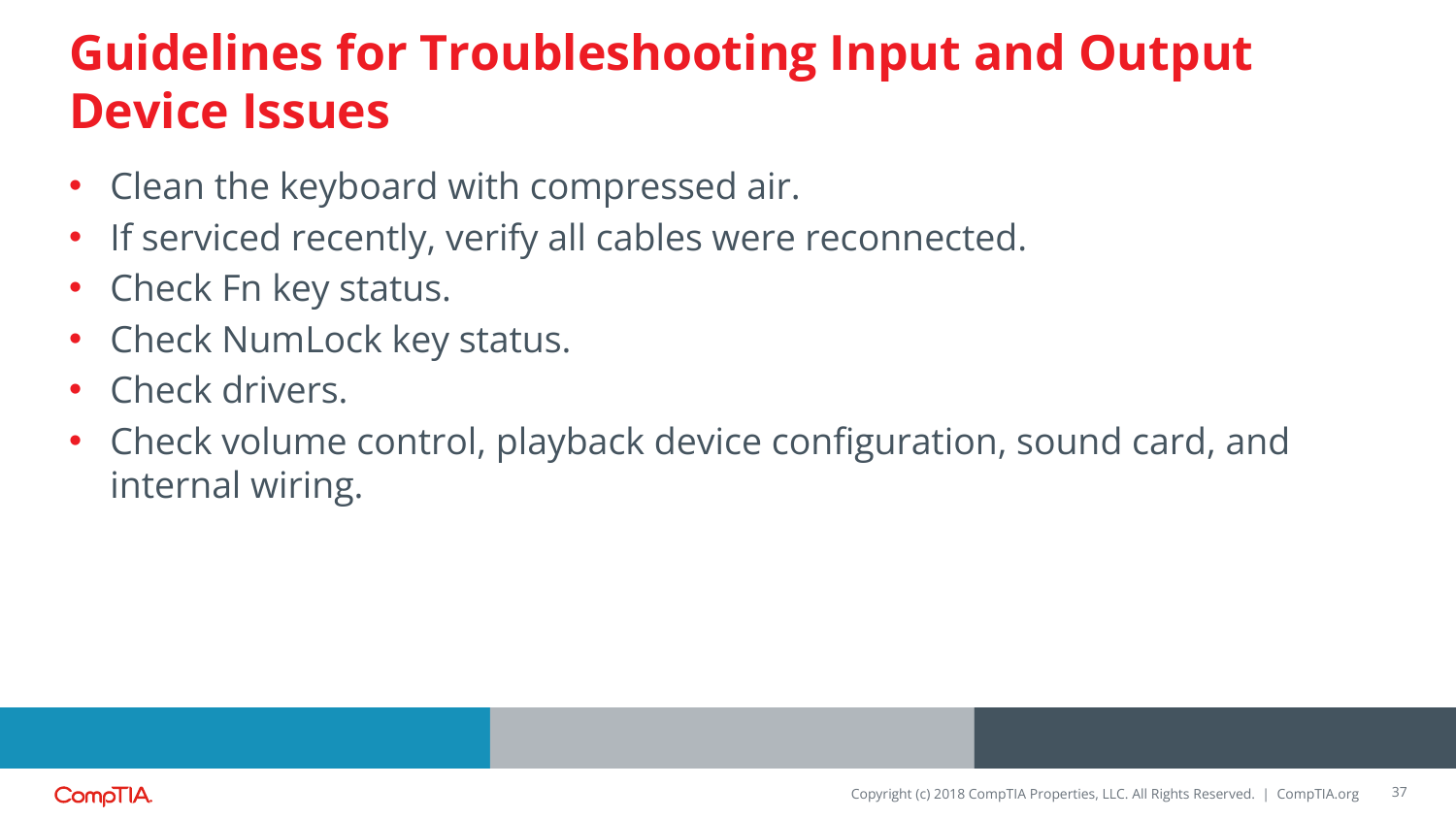

# Guidelines for Troubleshooting Input and Output Device Issues
Clean the keyboard with compressed air.
If serviced recently, verify all cables were reconnected.
Check Fn key status.
Check NumLock key status.
Check drivers.
Check volume control, playback device configuration, sound card, and internal wiring.
37